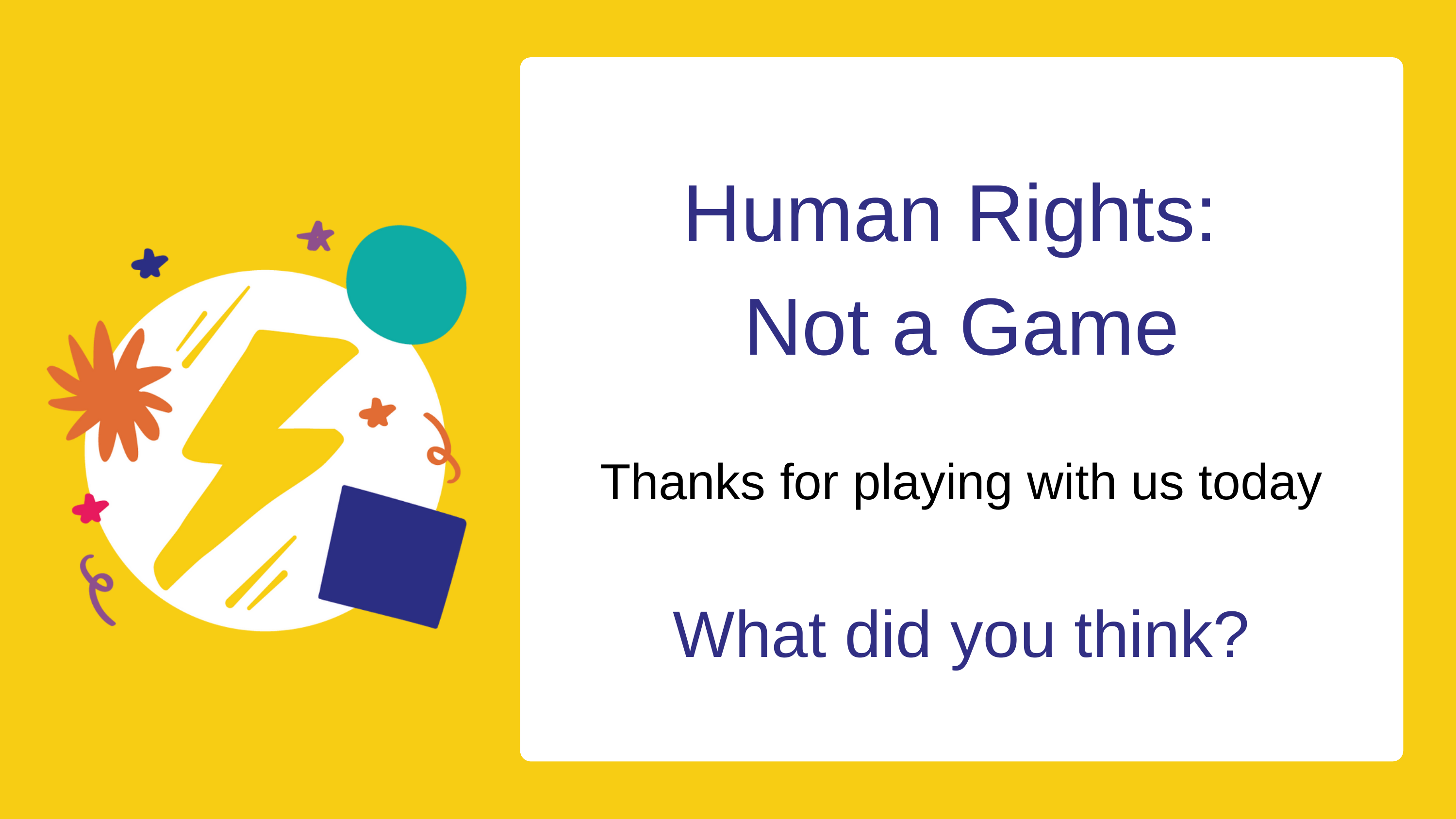

Human Rights:
Not a Game
Thanks for playing with us today
What did you think?